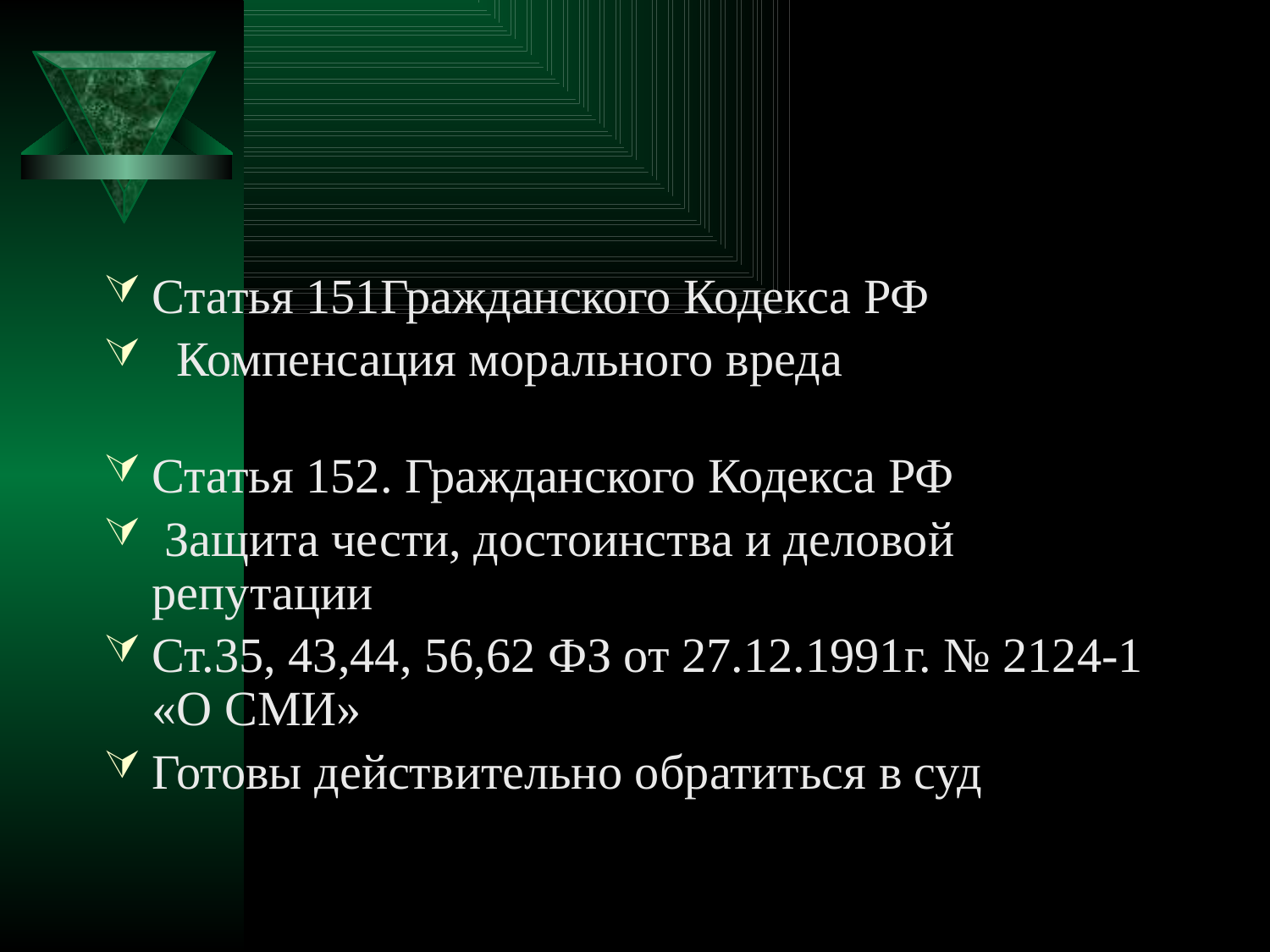

Статья 151Гражданского Кодекса РФ
  Компенсация морального вреда
Статья 152. Гражданского Кодекса РФ
 Защита чести, достоинства и деловой репутации
Ст.35, 43,44, 56,62 ФЗ от 27.12.1991г. № 2124-1 «О СМИ»
Готовы действительно обратиться в суд